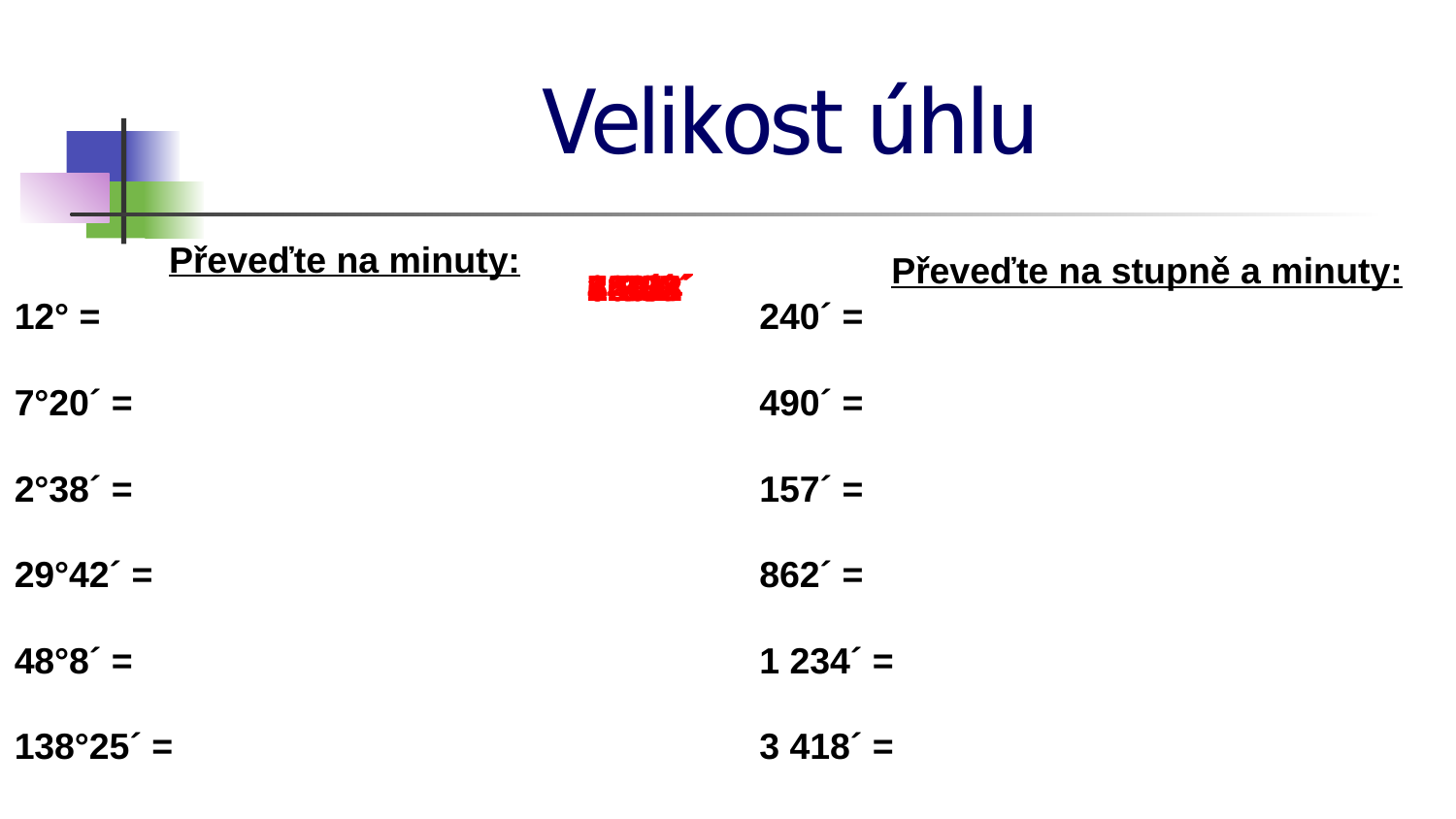

# Velikost úhlu
Převeďte na minuty:
Převeďte na stupně a minuty:
720´
6°
8 305´
8°10´
2°37´
2 880´
1 782´
158´
440´
14°22´
20°34´
56°58´
12° =
240´ =
7°20´ =
490´ =
2°38´ =
157´ =
29°42´ =
862´ =
48°8´ =
1 234´ =
138°25´ =
3 418´ =